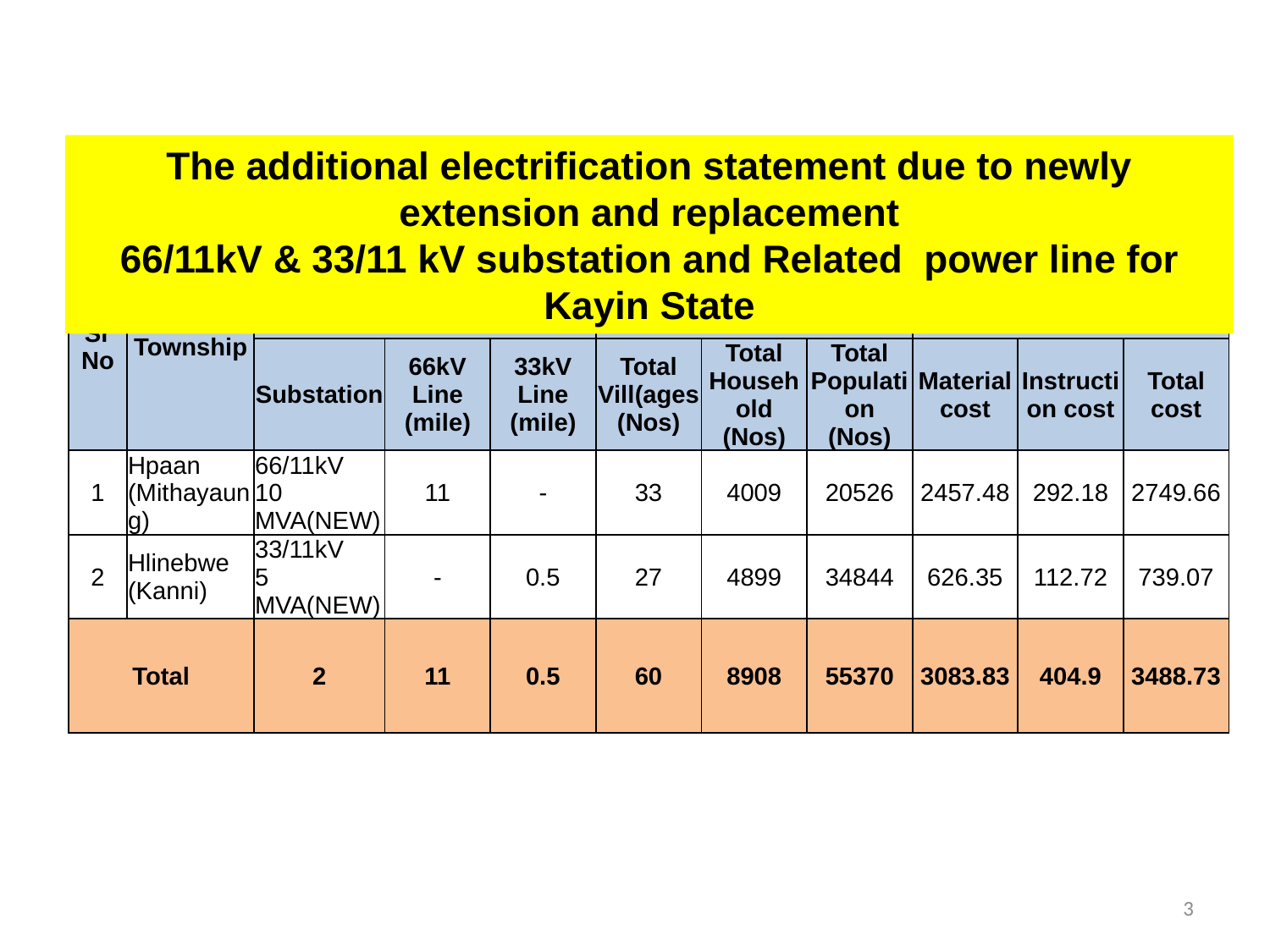

The additional electrification statement due to newly extension and replacement
66/11kV & 33/11 kV substation and Related  power line for Kayin State
| Sr No | Township | To Be Constructed |  |  | The effective area |  |  | Estimated Cost (millon kyats) |  |  |
| --- | --- | --- | --- | --- | --- | --- | --- | --- | --- | --- |
|  |  | Substation | 66kV Line (mile) | 33kV Line (mile) | Total Vill(ages (Nos) | Total Household (Nos) | Total Population (Nos) | Material cost | Instruction cost | Total cost |
| 1 | Hpaan (Mithayaung) | 66/11kV 10 MVA(NEW) | 11 | - | 33 | 4009 | 20526 | 2457.48 | 292.18 | 2749.66 |
| 2 | Hlinebwe (Kanni) | 33/11kV 5 MVA(NEW) | - | 0.5 | 27 | 4899 | 34844 | 626.35 | 112.72 | 739.07 |
| Total |  | 2 | 11 | 0.5 | 60 | 8908 | 55370 | 3083.83 | 404.9 | 3488.73 |
3